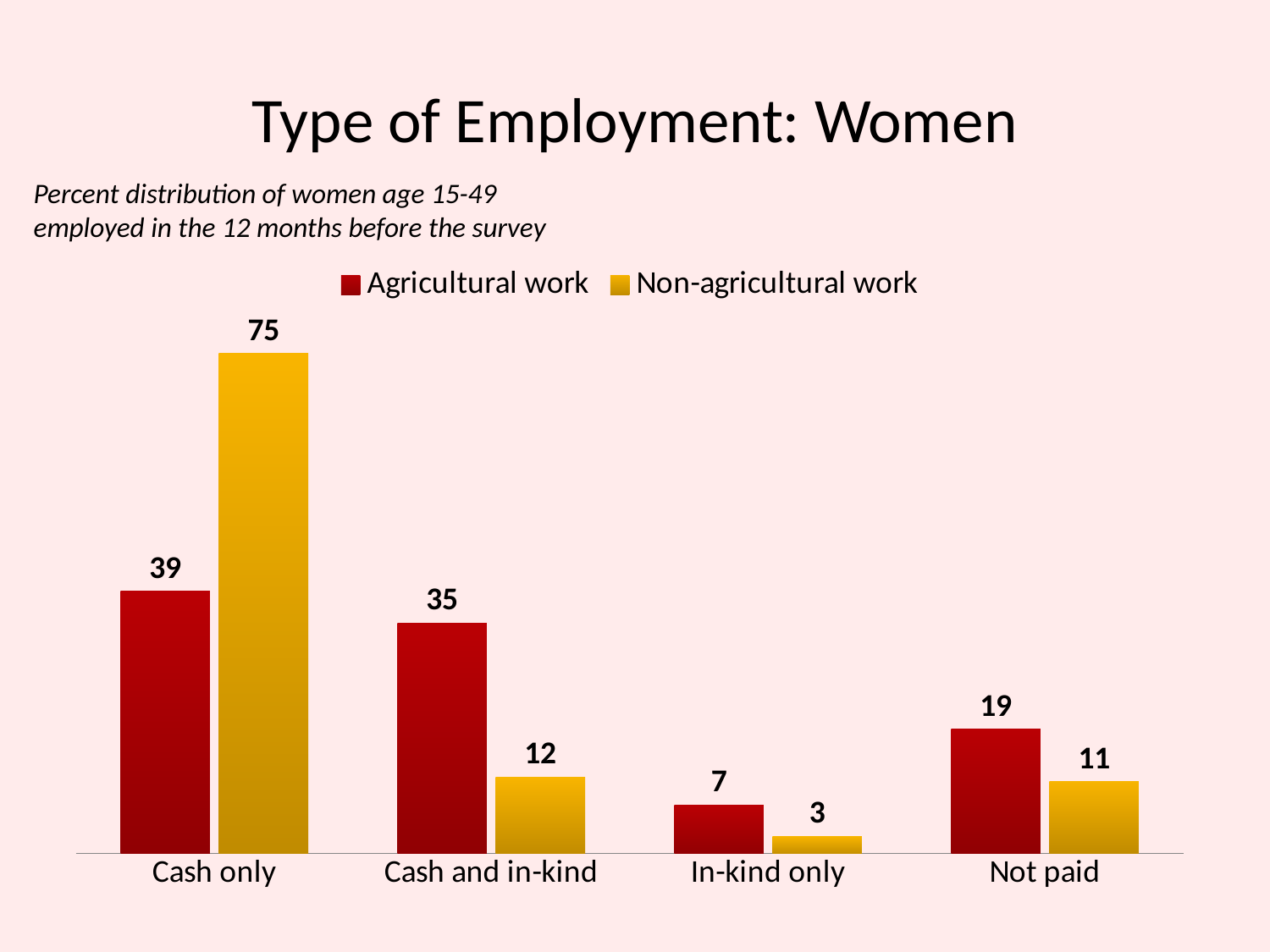

# Type of Employment: Women
Percent distribution of women age 15-49 employed in the 12 months before the survey

### Chart

| Category | Agricultural work | Non-agricultural work |
|---|---|---|
| Cash only | 39.4 | 75.1 |
| Cash and in-kind | 34.6 | 11.5 |
| In-kind only | 7.3 | 2.6 |
| Not paid | 18.7 | 10.8 |